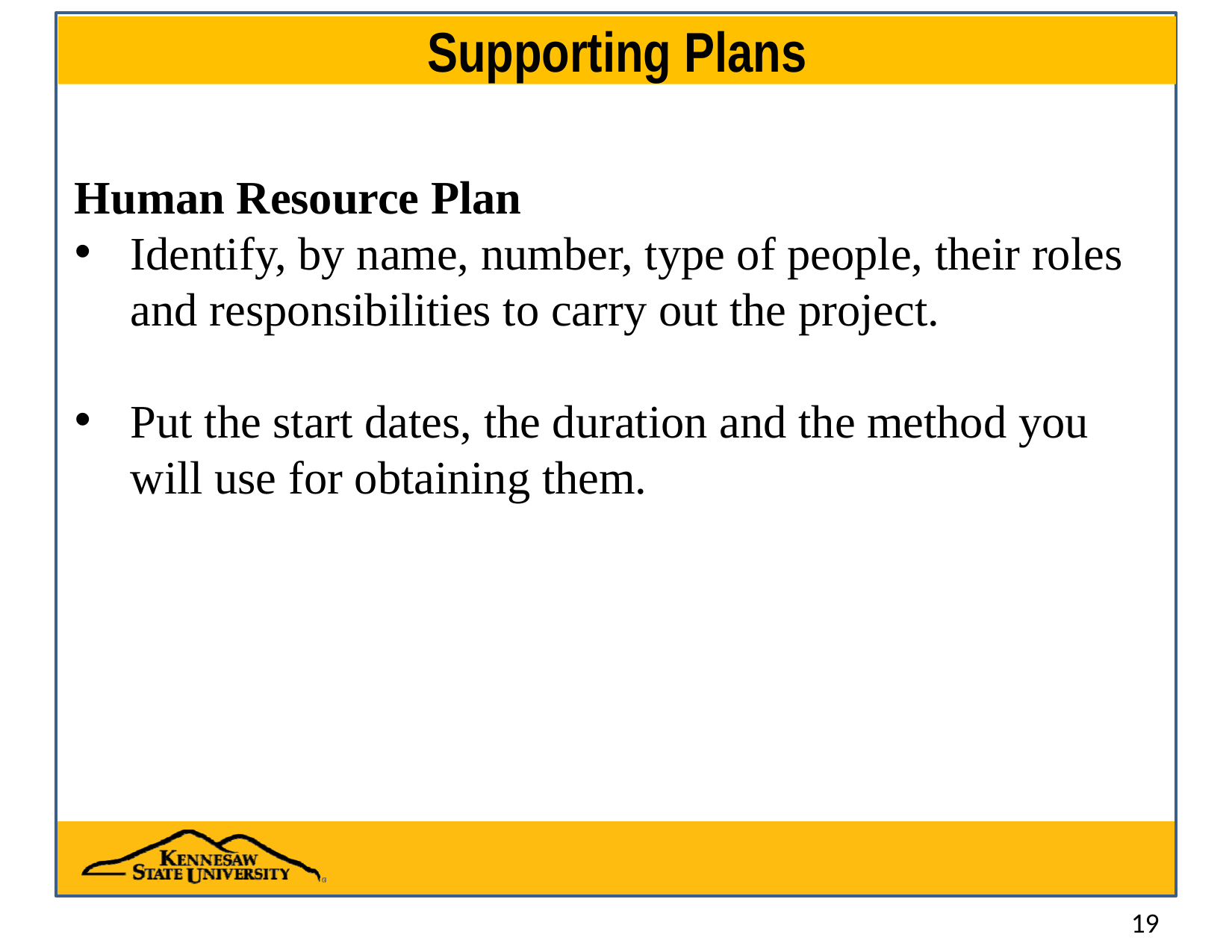

# Supporting Plans
Human Resource Plan
Identify, by name, number, type of people, their roles and responsibilities to carry out the project.

Put the start dates, the duration and the method you will use for obtaining them.